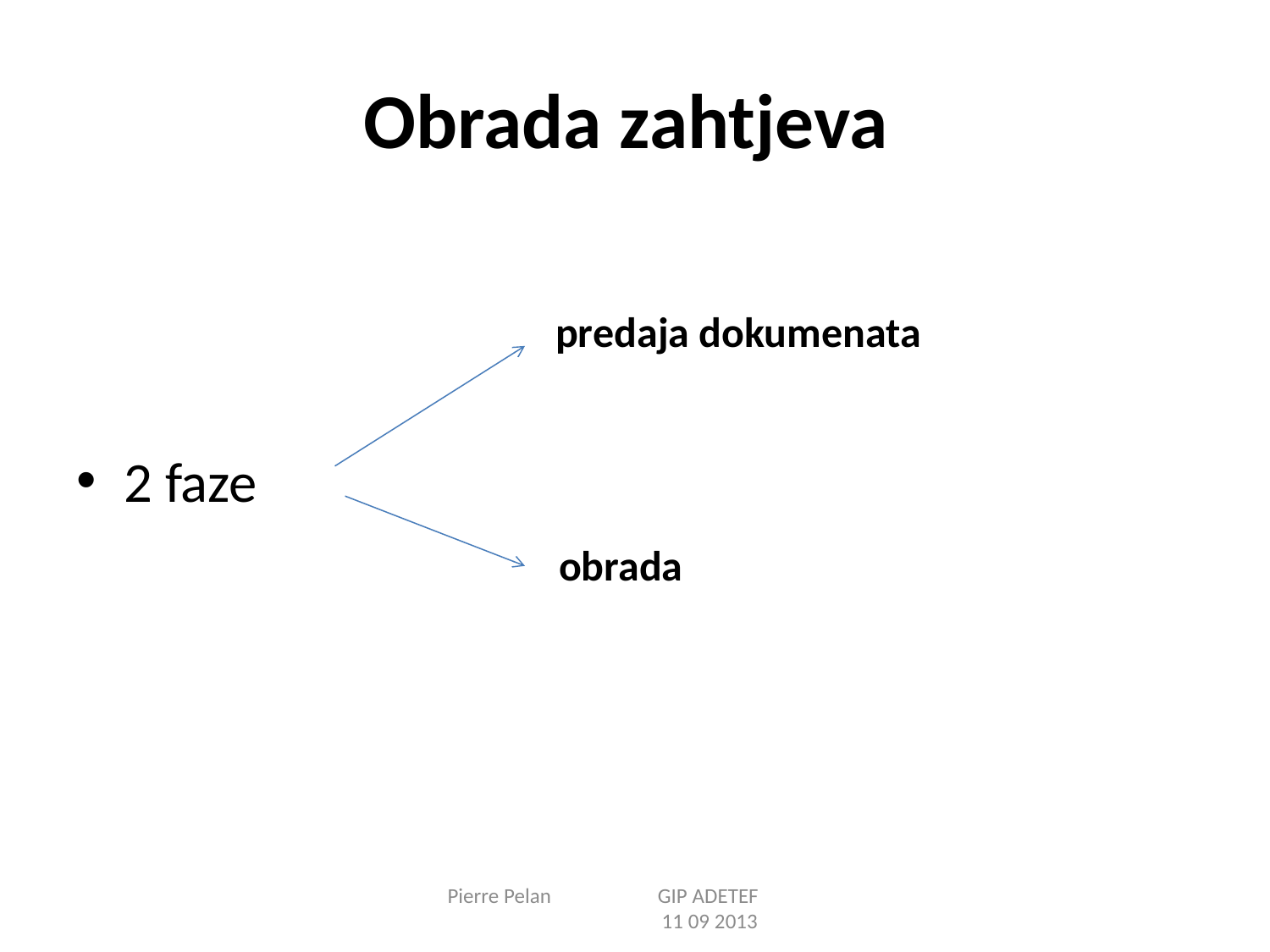

# Obrada zahtjeva

                                     predaja dokumenata

2 faze
                                      obrada

Pierre Pelan                      GIP ADETEF                                             11 09 2013